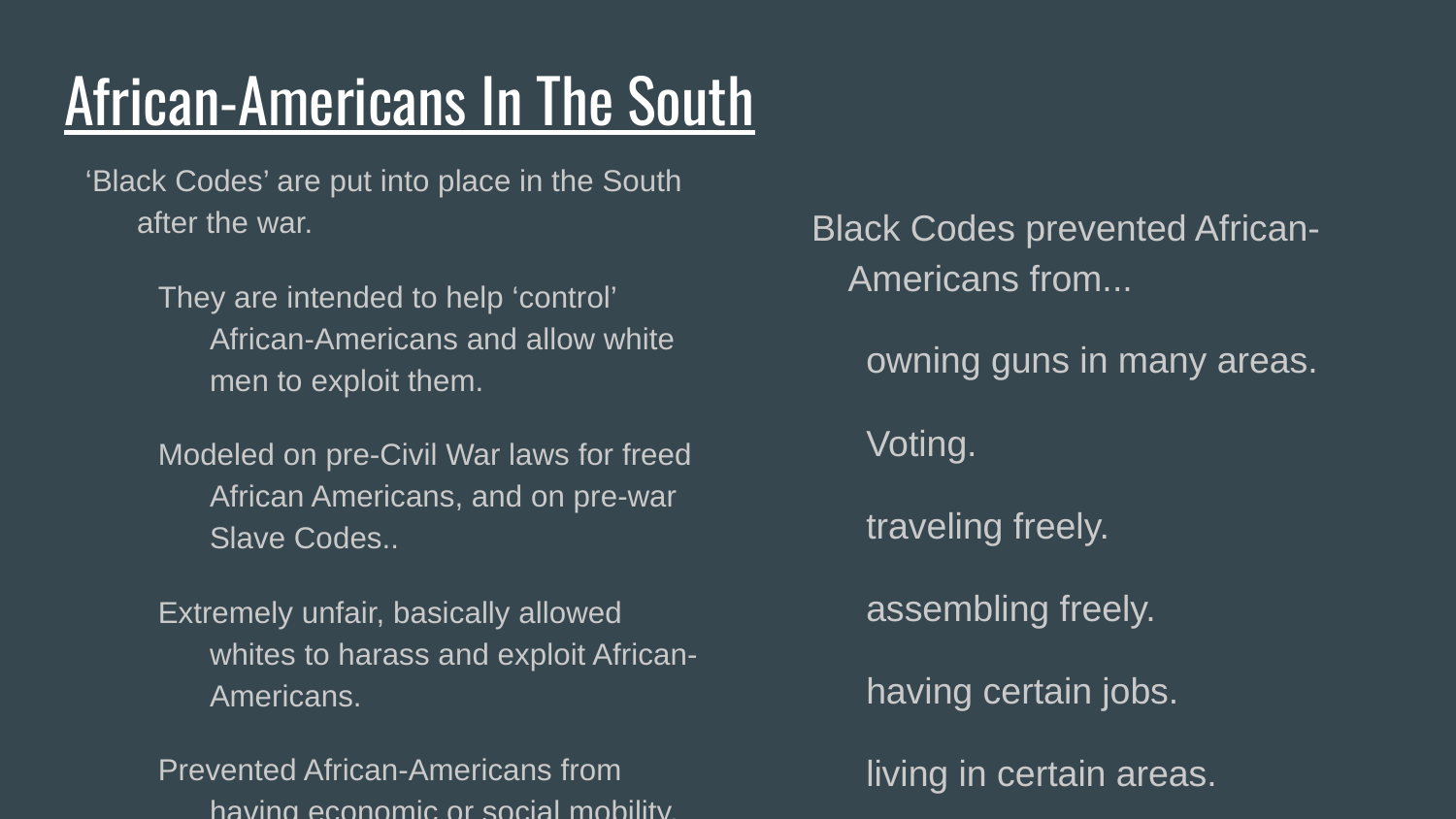

# African-Americans In The South
‘Black Codes’ are put into place in the South after the war.
They are intended to help ‘control’ African-Americans and allow white men to exploit them.
Modeled on pre-Civil War laws for freed African Americans, and on pre-war Slave Codes..
Extremely unfair, basically allowed whites to harass and exploit African-Americans.
Prevented African-Americans from having economic or social mobility.
Will later become Jim Crow laws after Reconstruction.
Black Codes prevented African-Americans from...
owning guns in many areas.
Voting.
traveling freely.
assembling freely.
having certain jobs.
living in certain areas.
having free access to the Courts.
serving on juries.